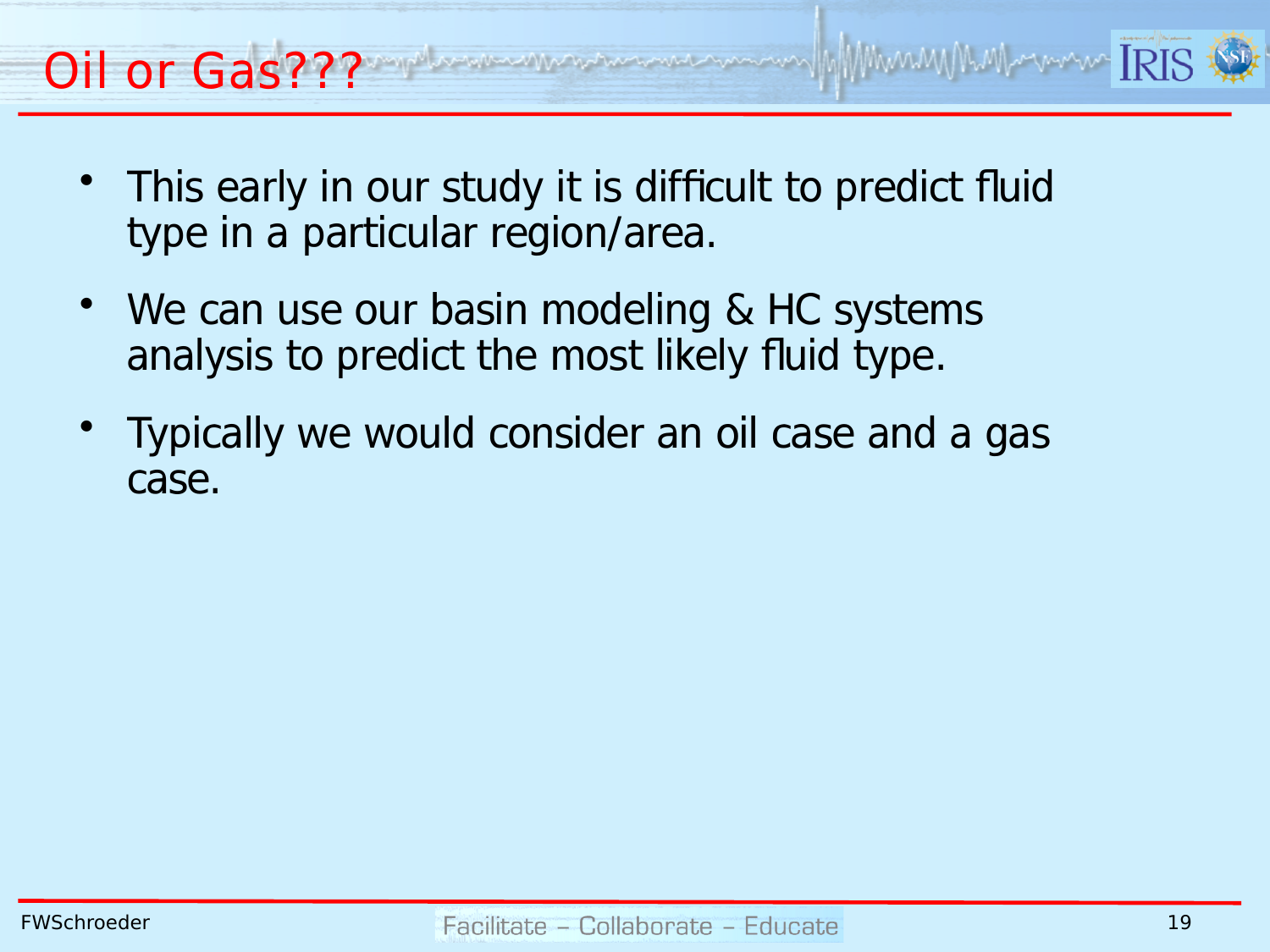

# Oil or Gas???
This early in our study it is difficult to predict fluid type in a particular region/area.
We can use our basin modeling & HC systems analysis to predict the most likely fluid type.
Typically we would consider an oil case and a gas case.